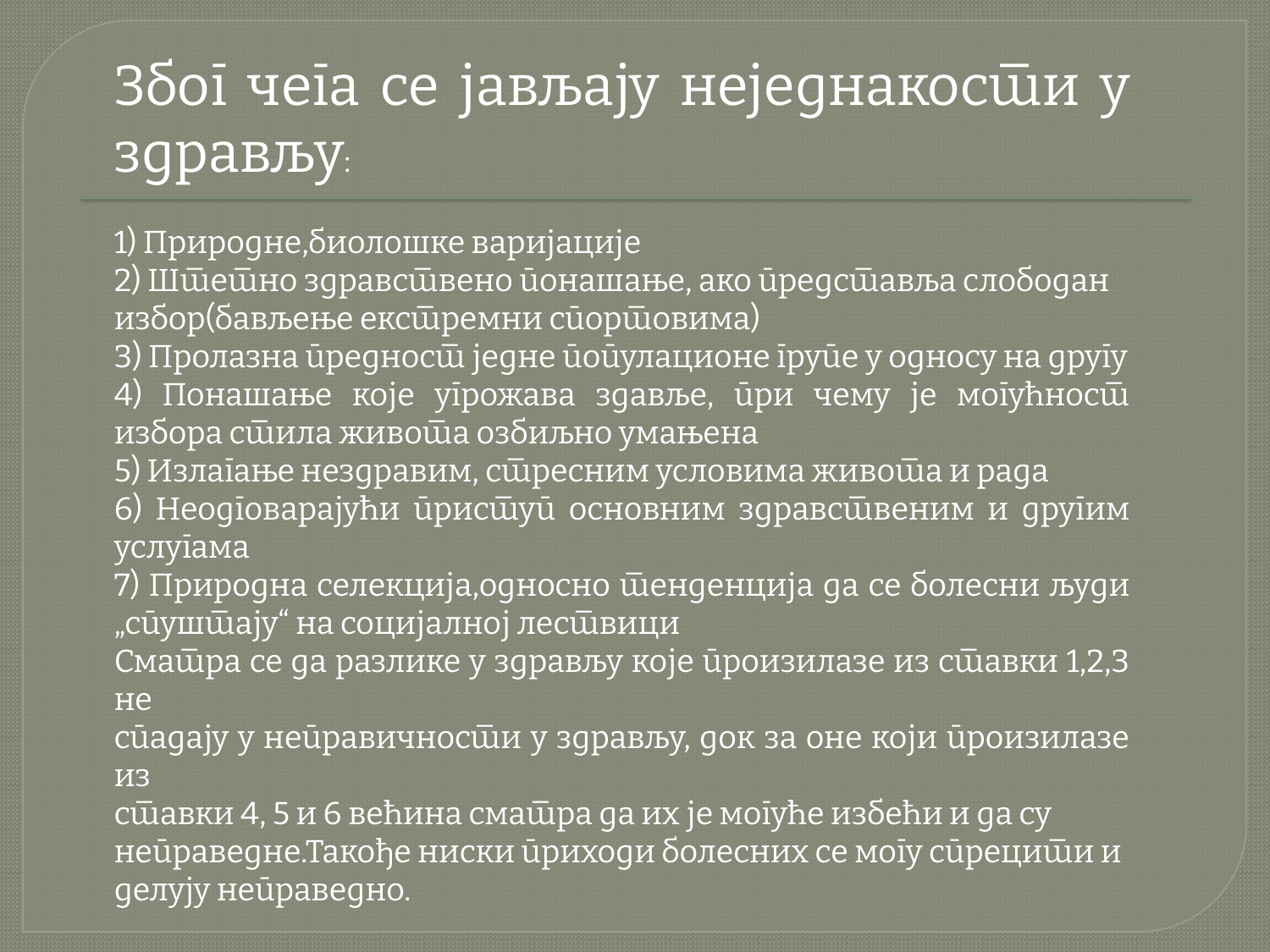

Због чега се јављају неједнакости у здрављу:

1) Природне,биолошке варијације
2) Штетно здравствено понашање, ако представља слободан
избор(бављење екстремни спортовима)
3) Пролазна предност једне популационе групе у односу на другу
4) Понашање које угрожава здавље, при чему је могућност избора стила живота озбиљно умањена
5) Излагање нездравим, стресним условима живота и рада
6) Неодговарајући приступ основним здравственим и другим услугама
7) Природна селекција,односно тенденција да се болесни људи „спуштају“ на социјалној лествици
Сматра се да разлике у здрављу које произилазе из ставки 1,2,3 не
спадају у неправичности у здрављу, док за оне који произилазе из
ставки 4, 5 и 6 већина сматра да их је могуће избећи и да су
неправедне.Такође ниски приходи болесних се могу спрецити и
делују неправедно.